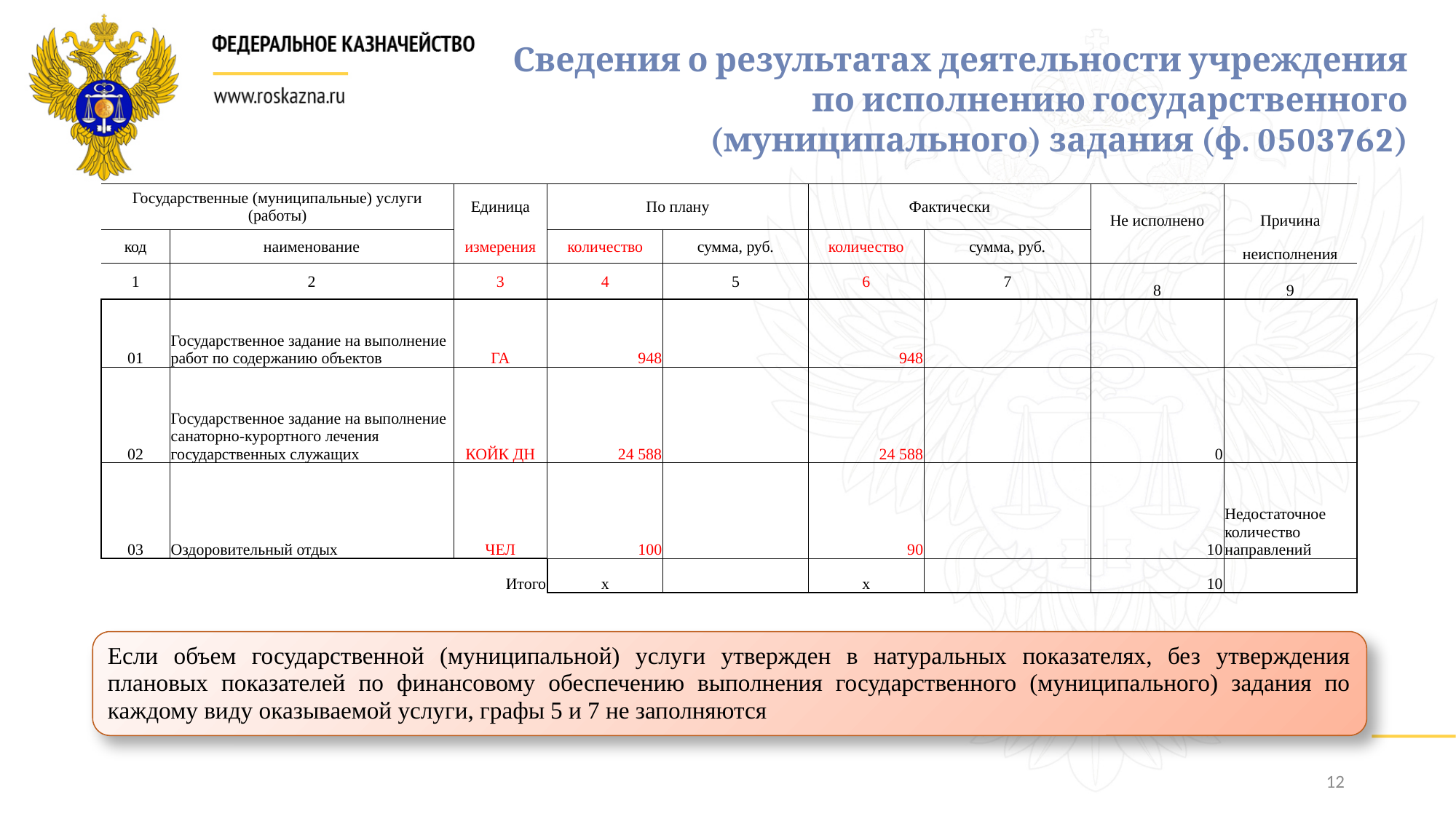

Сведения о результатах деятельности учреждения по исполнению государственного (муниципального) задания (ф. 0503762)
| Государственные (муниципальные) услуги (работы) |  | Единица | По плану |  | Фактически |  | Не исполнено | Причина |
| --- | --- | --- | --- | --- | --- | --- | --- | --- |
| код | наименование | измерения | количество | сумма, руб. | количество | сумма, руб. |  | неисполнения |
| 1 | 2 | 3 | 4 | 5 | 6 | 7 | 8 | 9 |
| 01 | Государственное задание на выполнение работ по содержанию объектов | ГА | 948 |  | 948 |  |  |  |
| 02 | Государственное задание на выполнение санаторно-курортного лечения государственных служащих | КОЙК ДН | 24 588 |  | 24 588 |  | 0 |  |
| 03 | Оздоровительный отдых | ЧЕЛ | 100 |  | 90 |  | 10 | Недостаточное количество направлений |
|  |  | Итого | x |  | x |  | 10 |  |
Если объем государственной (муниципальной) услуги утвержден в натуральных показателях, без утверждения плановых показателей по финансовому обеспечению выполнения государственного (муниципального) задания по каждому виду оказываемой услуги, графы 5 и 7 не заполняются

12